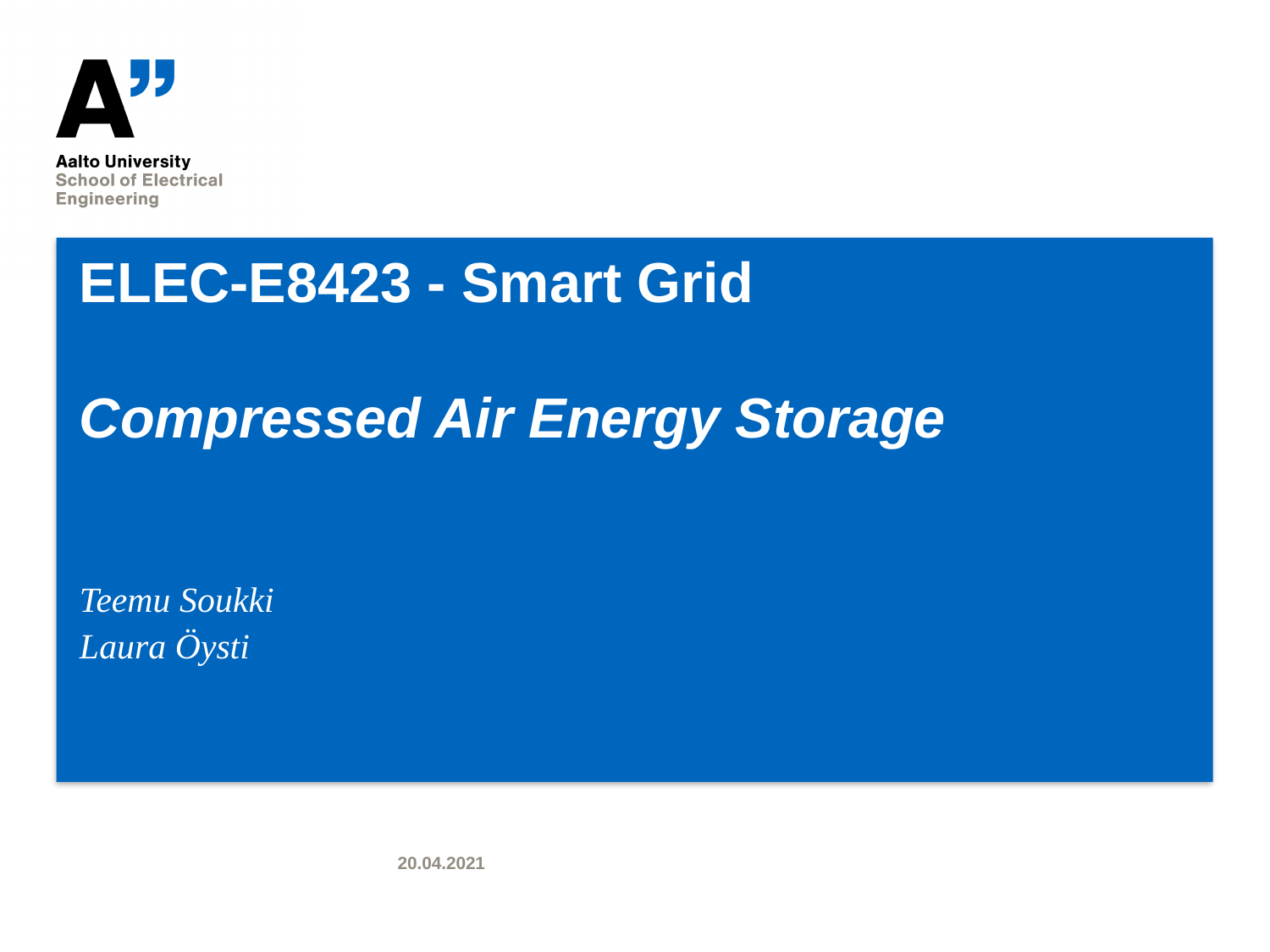

# ELEC-E8423 - Smart Grid Compressed Air Energy Storage
Teemu Soukki
Laura Öysti

20.04.2021